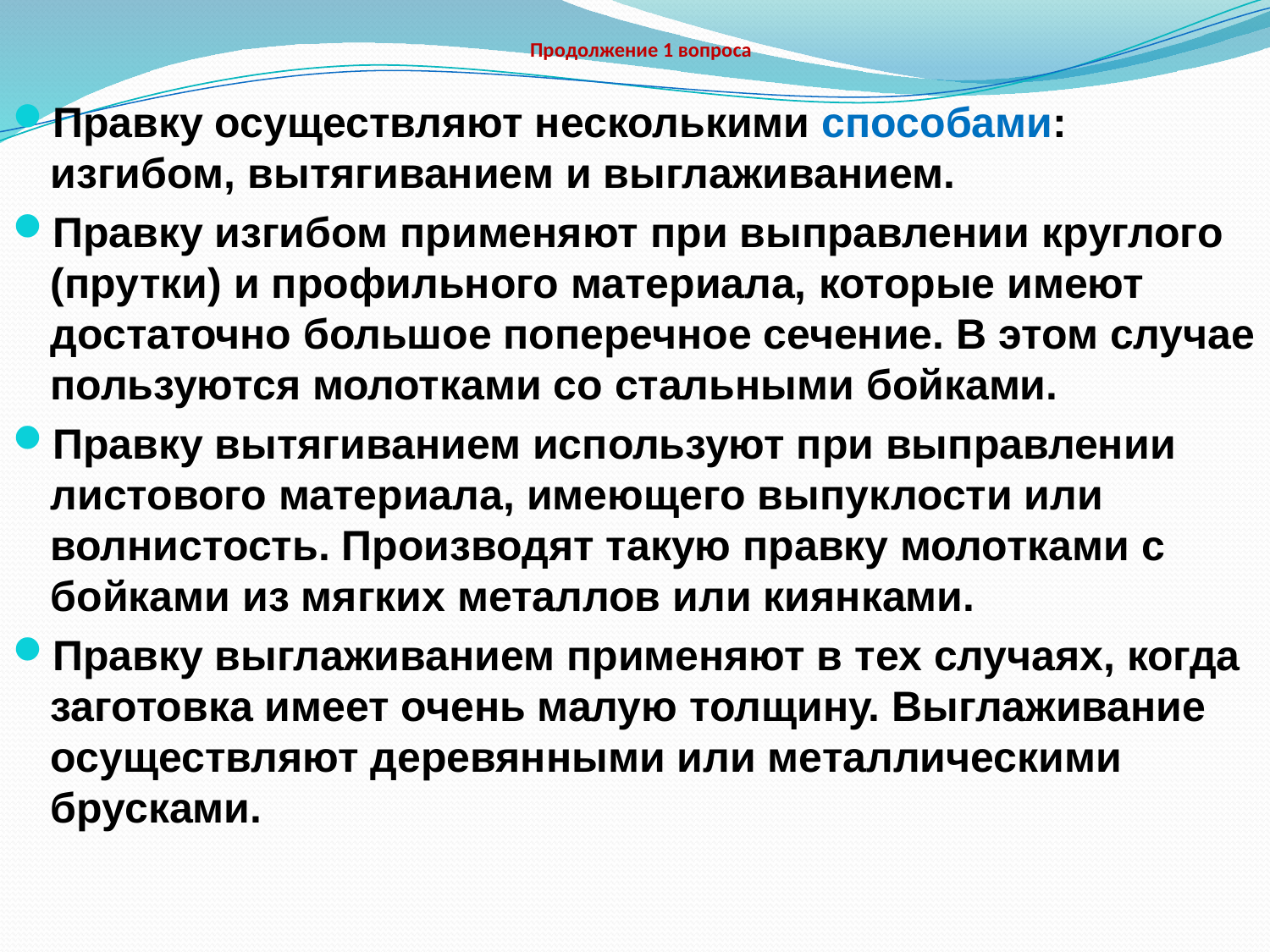

# Продолжение 1 вопроса
Правку осуществляют несколькими способами: изгибом, вытягиванием и выглаживанием.
Правку изгибом применяют при выправлении круглого (прутки) и профильного материала, которые имеют достаточно большое поперечное сечение. В этом случае пользуются молотками со стальными бойками.
Правку вытягиванием используют при выправлении листового материала, имеющего выпуклости или волнистость. Производят такую правку молотками с бойками из мягких металлов или киянками.
Правку выглаживанием применяют в тех случаях, когда заготовка имеет очень малую толщину. Выглаживание осуществляют деревянными или металлическими брусками.